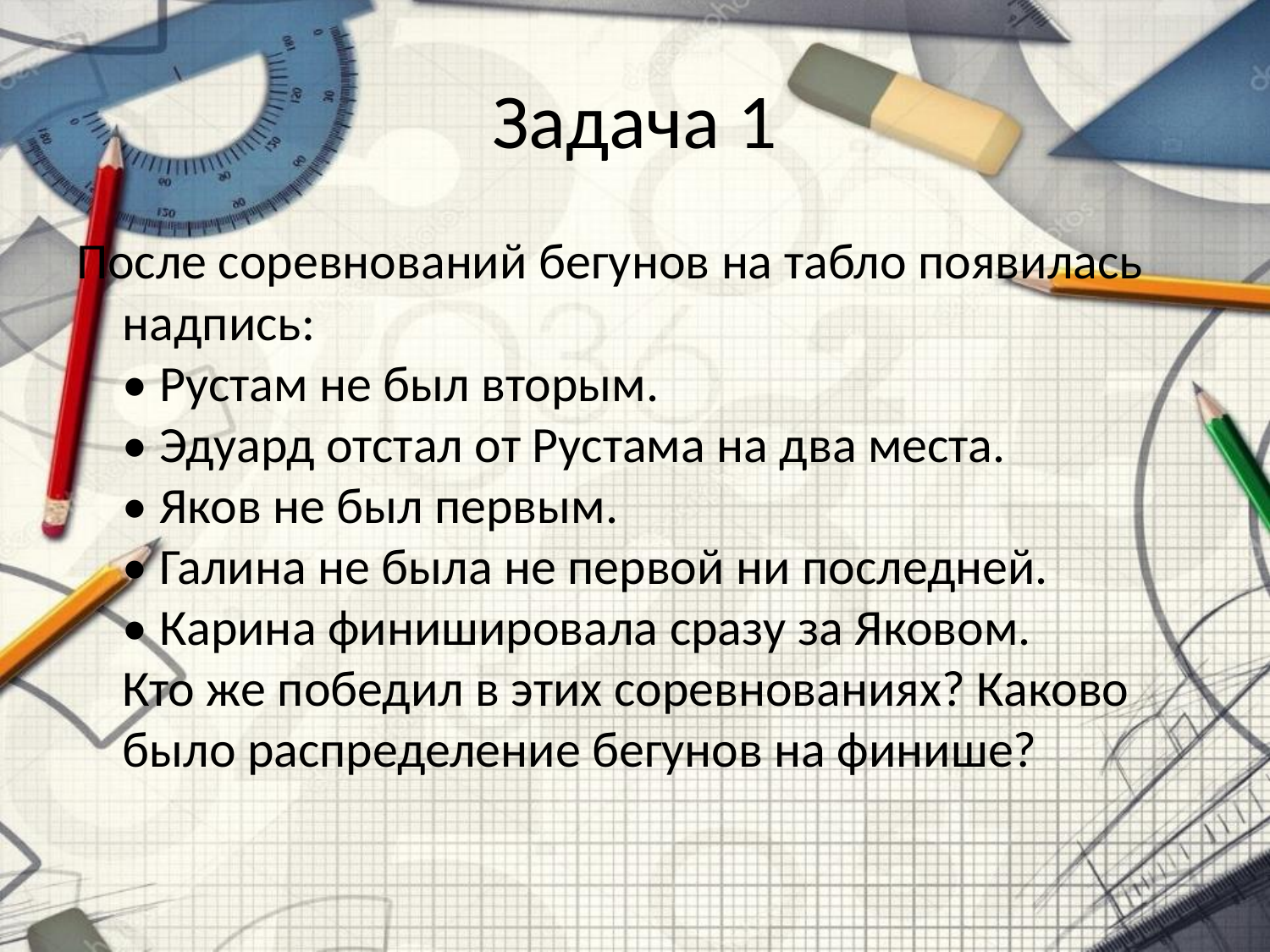

# Задача 1
После соревнований бегунов на табло появилась надпись:
• Рустам не был вторым.
• Эдуард отстал от Рустама на два места.
• Яков не был первым.
• Галина не была не первой ни последней.
• Карина финишировала сразу за Яковом.
Кто же победил в этих соревнованиях? Каково было распределение бегунов на финише?